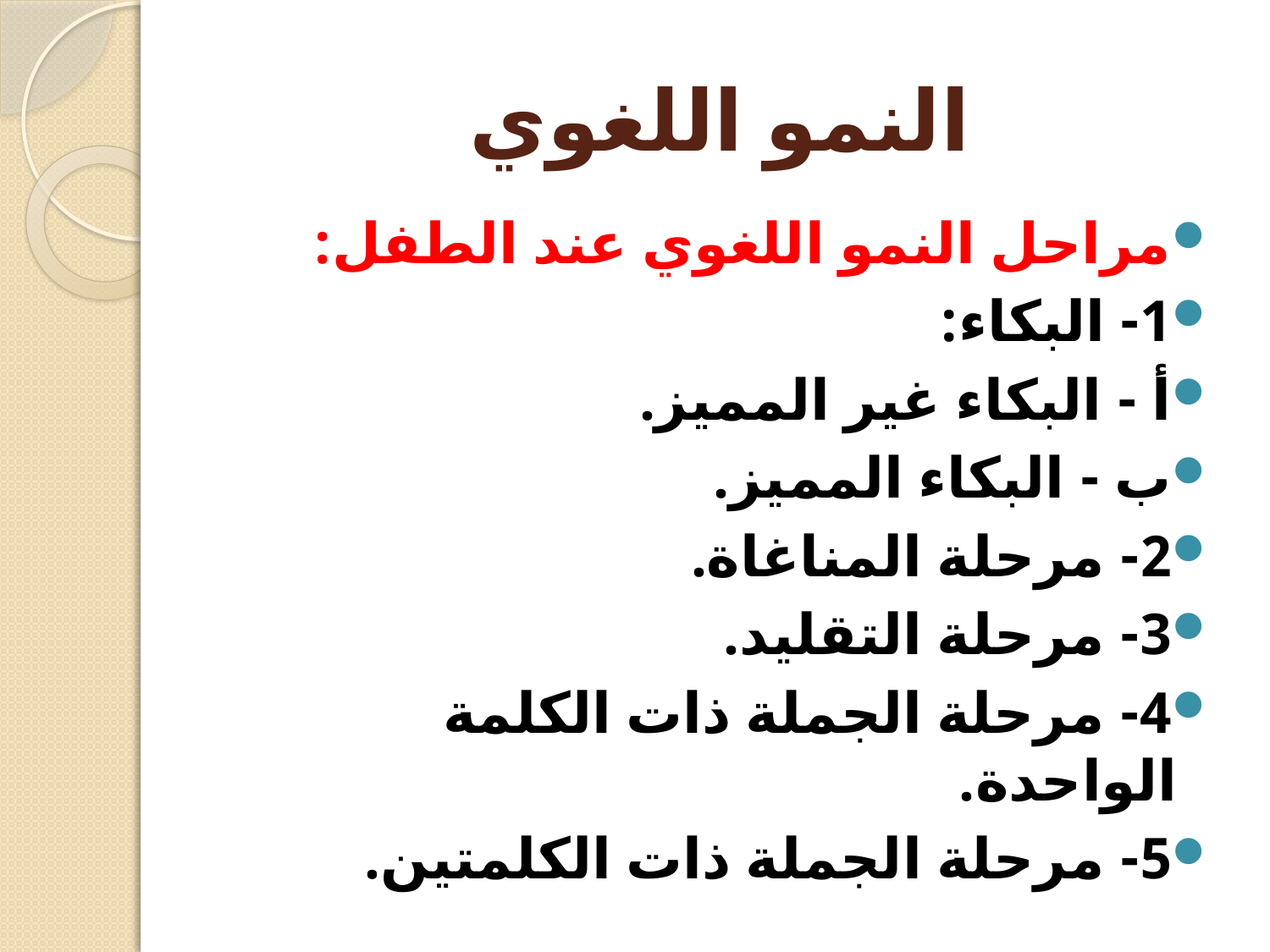

# النمو اللغوي
مراحل النمو اللغوي عند الطفل:
1- البكاء:
أ - البكاء غير المميز.
ب - البكاء المميز.
2- مرحلة المناغاة.
3- مرحلة التقليد.
4- مرحلة الجملة ذات الكلمة الواحدة.
5- مرحلة الجملة ذات الكلمتين.